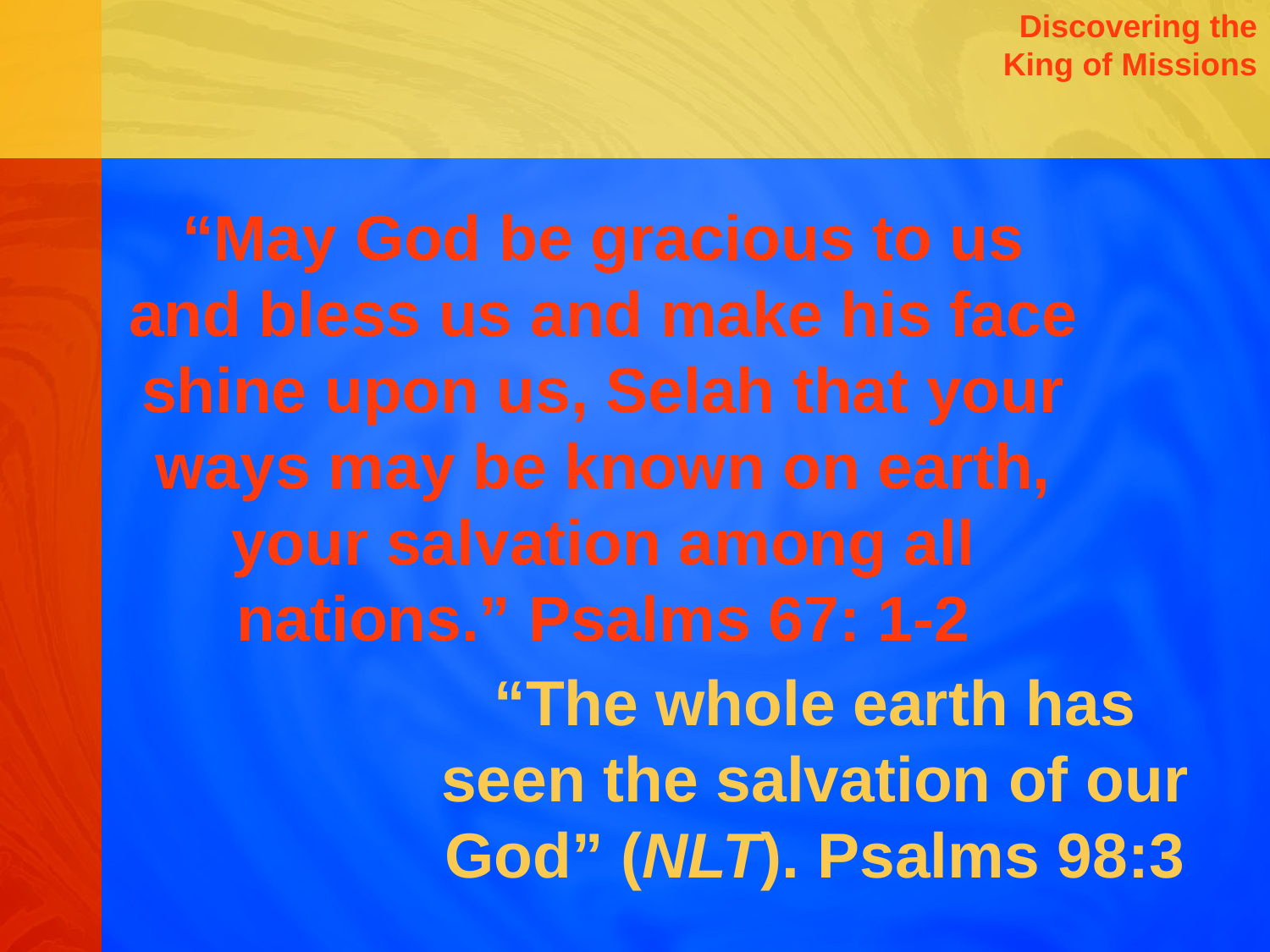

Discovering the King of Missions
“May God be gracious to us and bless us and make his face shine upon us, Selah that your ways may be known on earth, your salvation among all nations.” Psalms 67: 1-2
“The whole earth has seen the salvation of our God” (NLT). Psalms 98:3